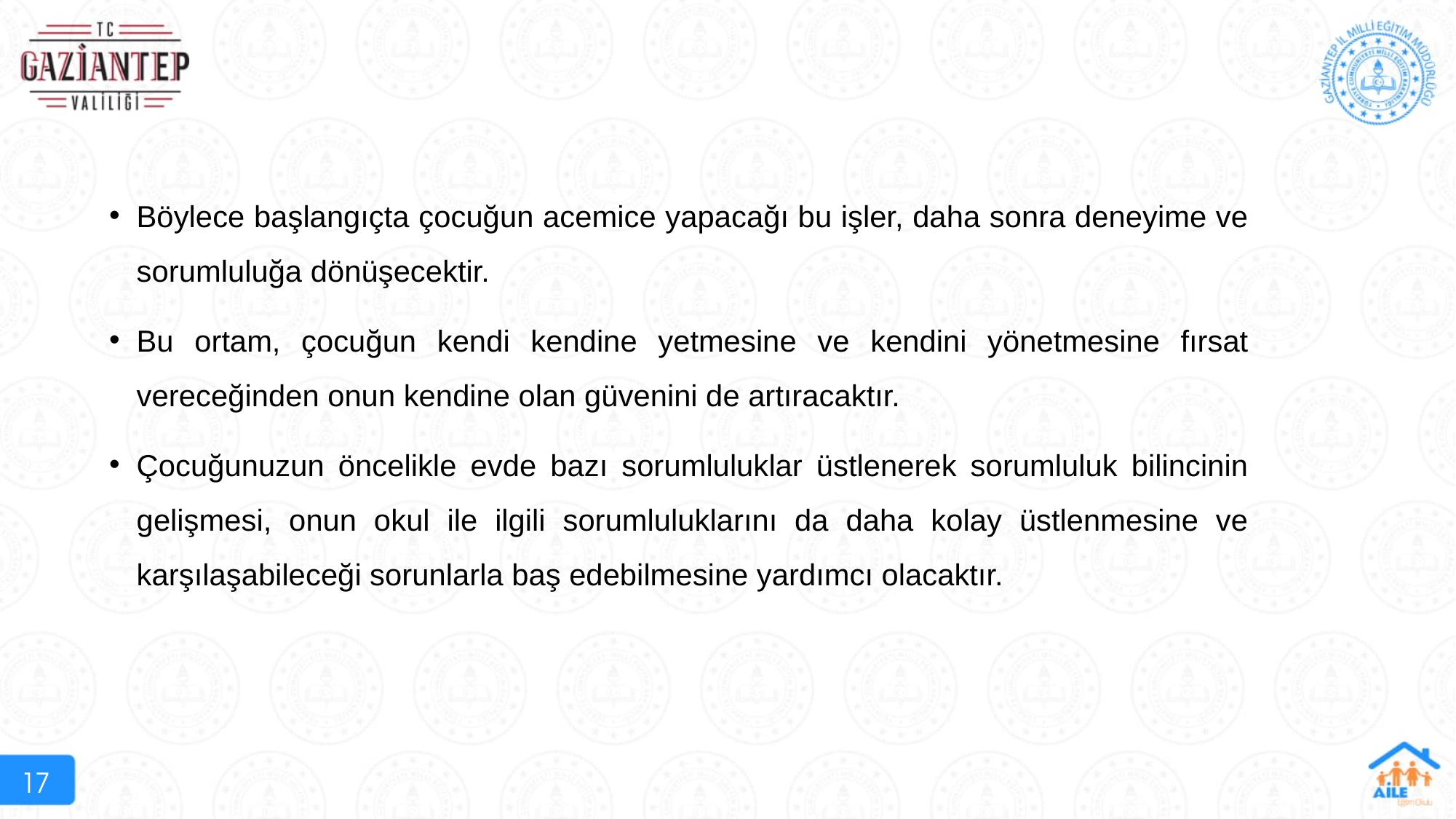

Böylece başlangıçta çocuğun acemice yapacağı bu işler, daha sonra deneyime ve sorumluluğa dönüşecektir.
Bu ortam, çocuğun kendi kendine yetmesine ve kendini yönetmesine fırsat vereceğinden onun kendine olan güvenini de artıracaktır.
Çocuğunuzun öncelikle evde bazı sorumluluklar üstlenerek sorumluluk bilincinin gelişmesi, onun okul ile ilgili sorumluluklarını da daha kolay üstlenmesine ve karşılaşabileceği sorunlarla baş edebilmesine yardımcı olacaktır.

17